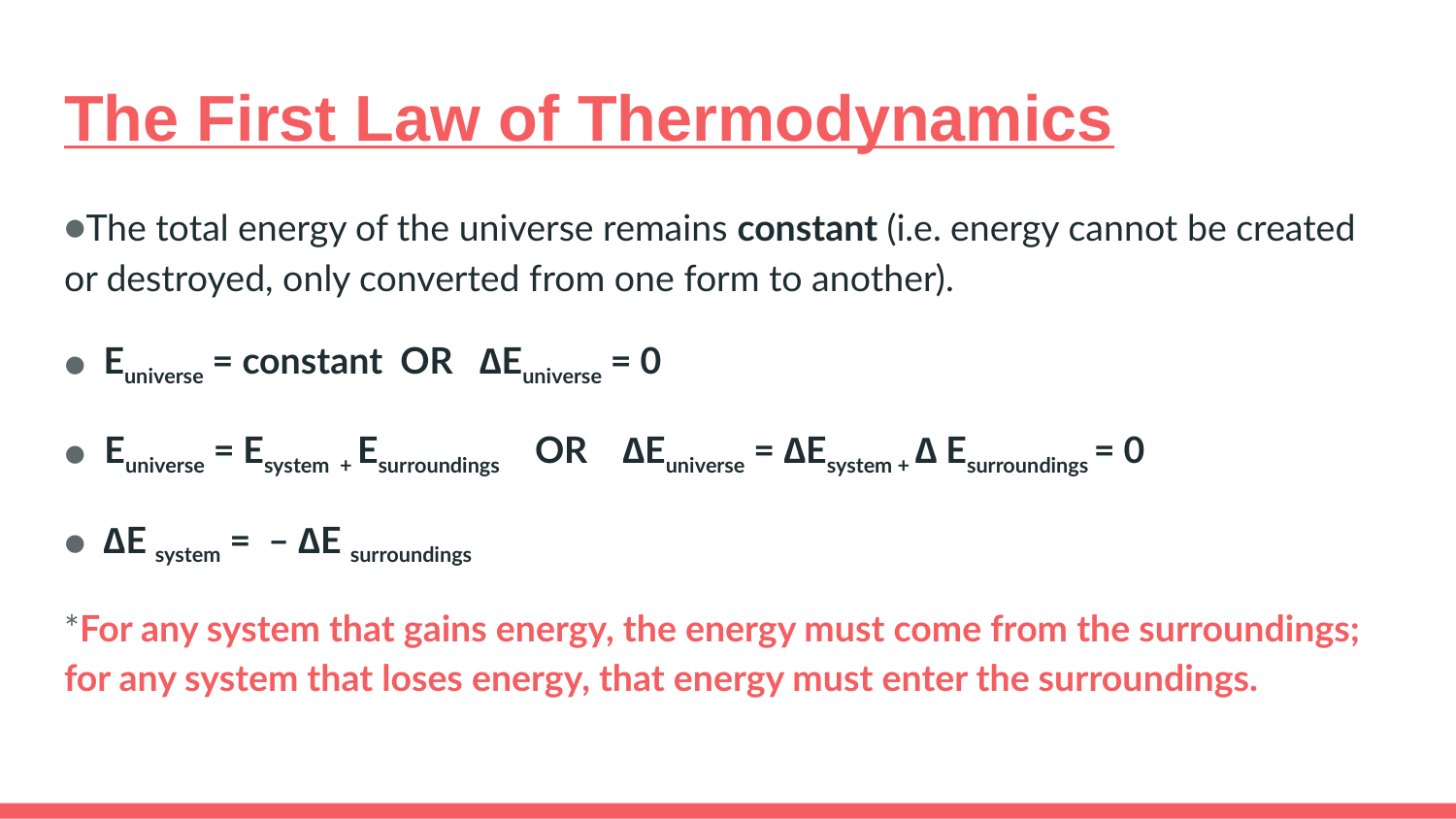

# The First Law of Thermodynamics
The total energy of the universe remains constant (i.e. energy cannot be created or destroyed, only converted from one form to another).
  Euniverse = constant  OR   ∆Euniverse = 0
  Euniverse = Esystem  + Esurroundings    OR    ∆Euniverse = ∆Esystem + ∆ Esurroundings = 0
  ∆E system =  – ∆E surroundings
*For any system that gains energy, the energy must come from the surroundings; for any system that loses energy, that energy must enter the surroundings.